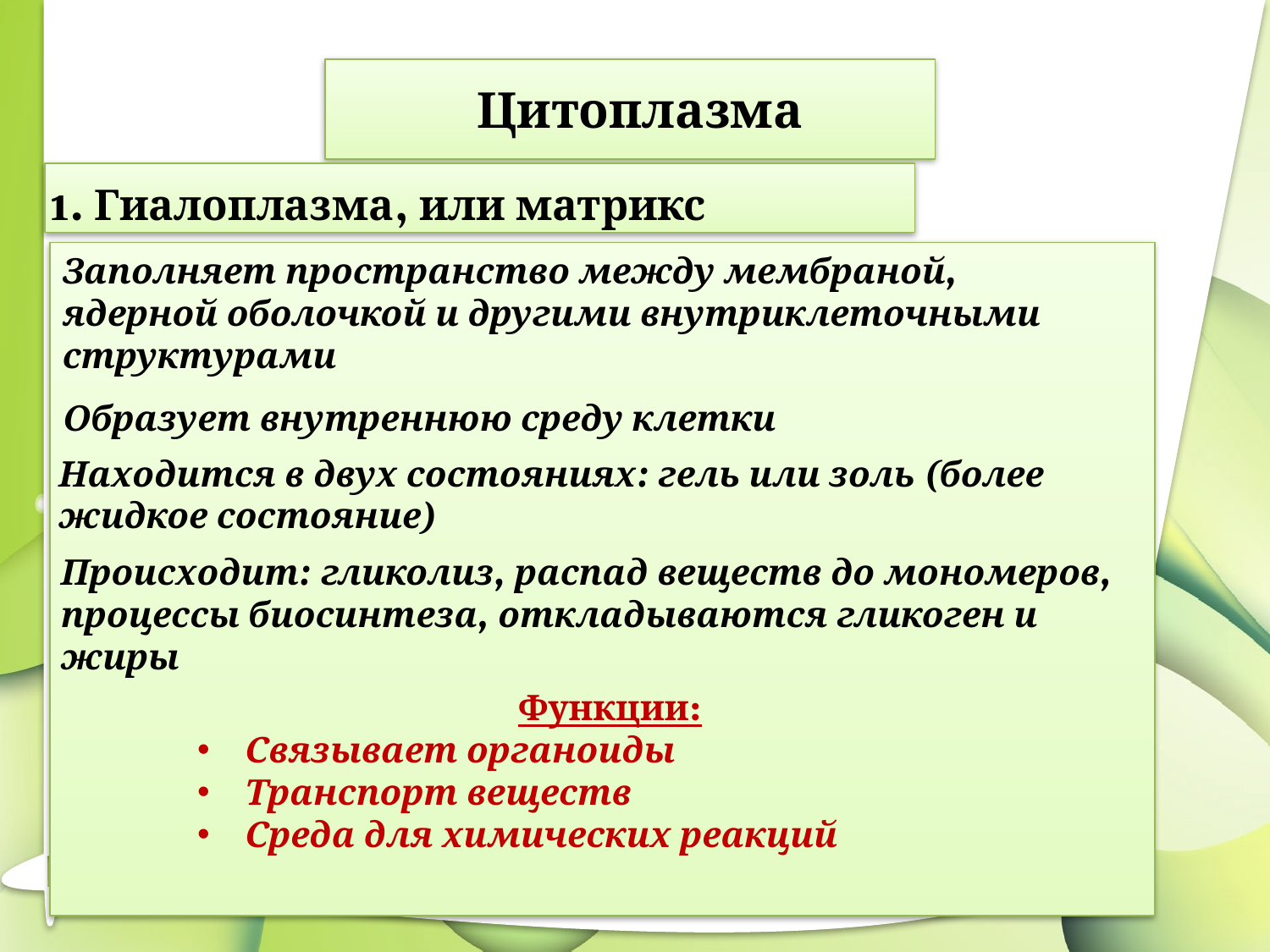

Цитоплазма

1. Гиалоплазма, или матрикс

Заполняет пространство между мембраной, ядерной оболочкой и другими внутриклеточными структурами
Образует внутреннюю среду клетки
Находится в двух состояниях: гель или золь (более жидкое состояние)
Происходит: гликолиз, распад веществ до мономеров, процессы биосинтеза, откладываются гликоген и жиры
Функции:
Связывает органоиды
Транспорт веществ
Среда для химических реакций